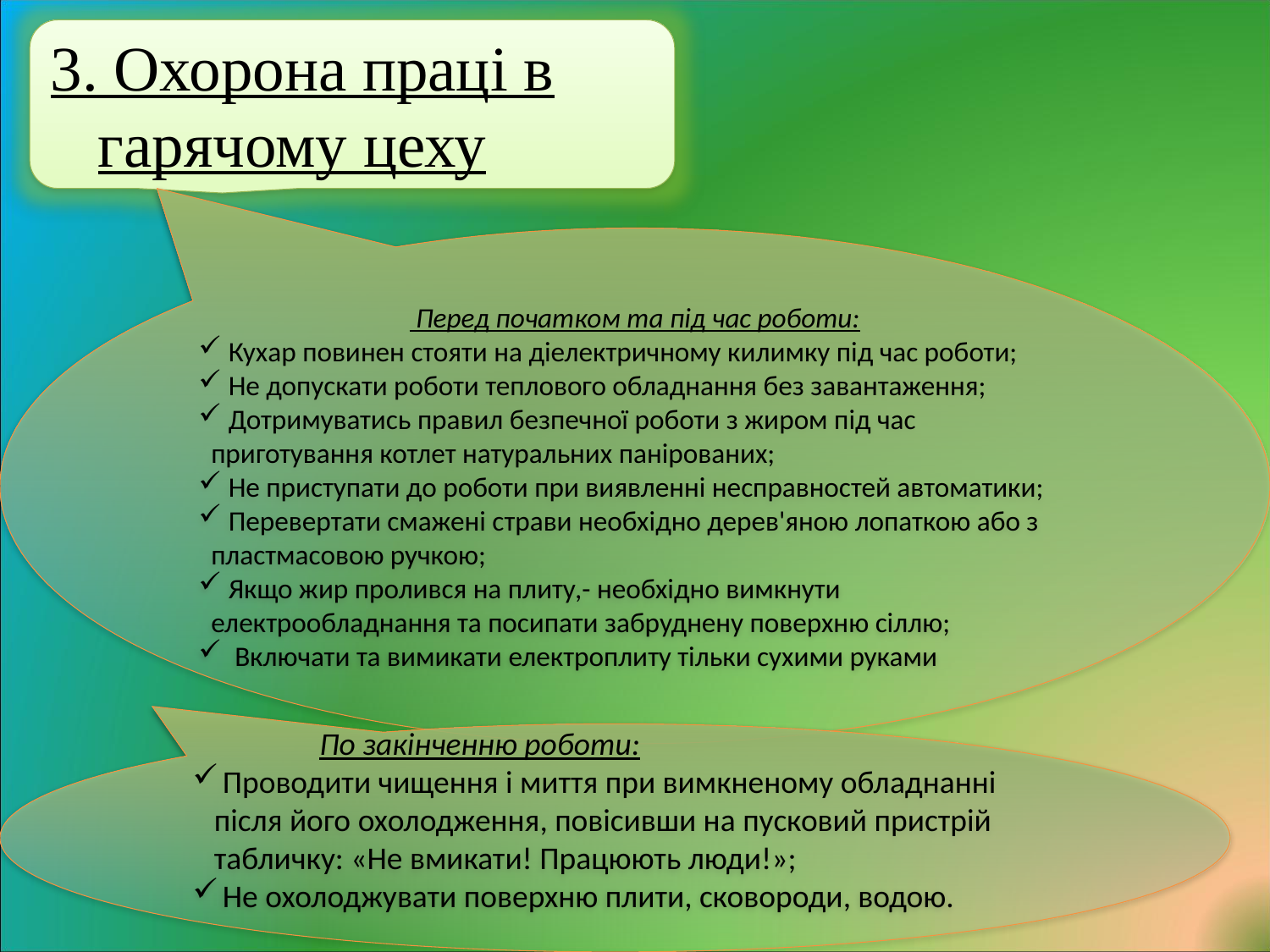

3. Охорона праці в гарячому цеху
 Перед початком та під час роботи:
Кухар повинен стояти на діелектричному килимку під час роботи;
Не допускати роботи теплового обладнання без завантаження;
Дотримуватись правил безпечної роботи з жиром під час
  приготування котлет натуральних панірованих;
Не приступати до роботи при виявленні несправностей автоматики;
Перевертати смажені страви необхідно дерев'яною лопаткою або з
  пластмасовою ручкою;
Якщо жир пролився на плиту,- необхідно вимкнути
  електрообладнання та посипати забруднену поверхню сіллю;
 Включати та вимикати електроплиту тільки сухими руками
	По закінченню роботи:
Проводити чищення і миття при вимкненому обладнанні
   після його охолодження, повісивши на пусковий пристрій
   табличку: «Не вмикати! Працюють люди!»;
Не охолоджувати поверхню плити, сковороди, водою.